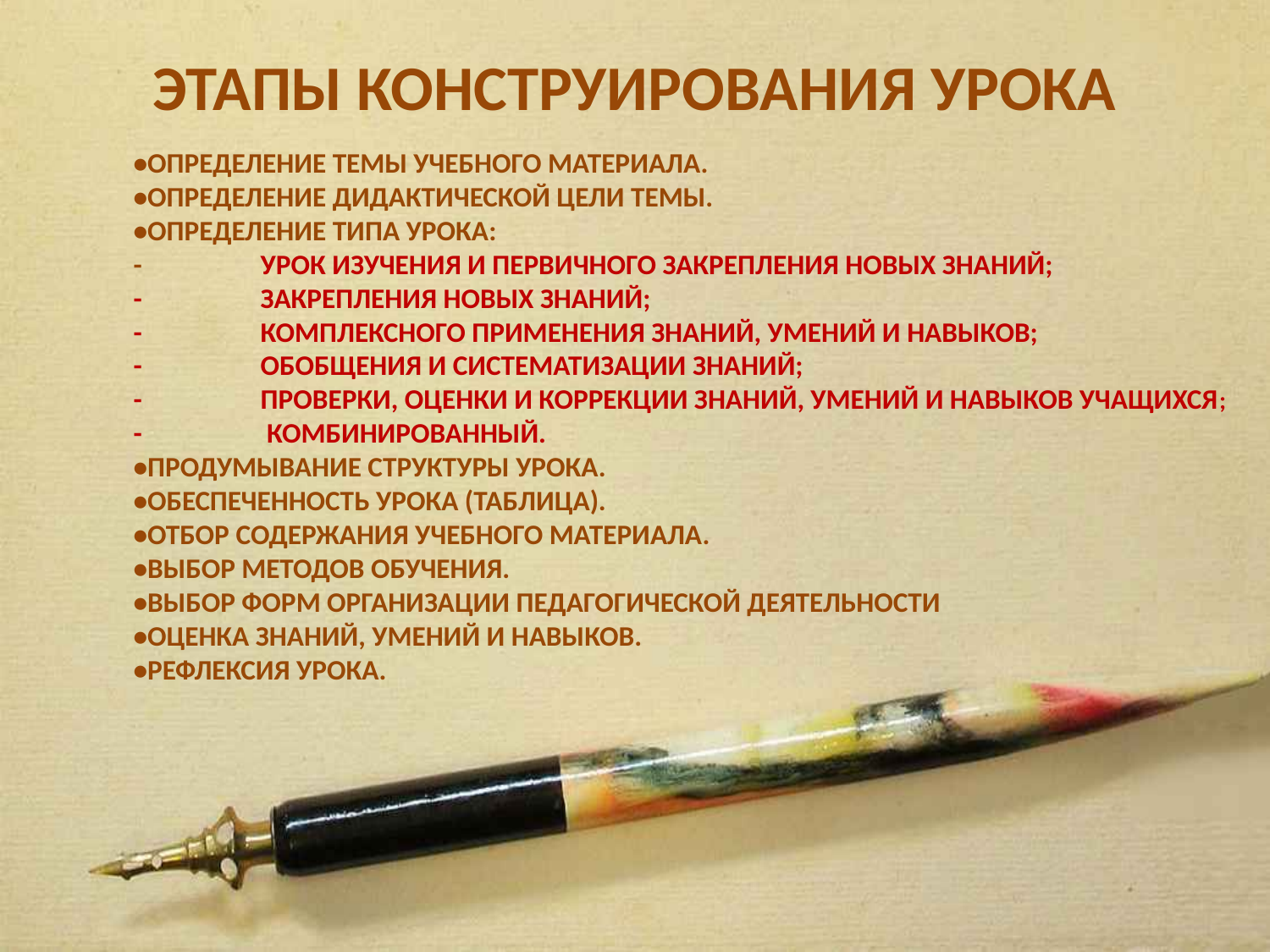

этапы конструирования урока
•Определение темы учебного материала.
•Определение дидактической цели темы.
•Определение типа урока:
-	урок изучения и первичного закрепления новых знаний;
-	закрепления новых знаний;
-	комплексного применения знаний, умений и навыков;
-	обобщения и систематизации знаний;
-	проверки, оценки и коррекции знаний, умений и навыков учащихся;
-	 комбинированный.
•Продумывание структуры урока.
•Обеспеченность урока (таблица).
•Отбор содержания учебного материала.
•Выбор методов обучения.
•Выбор форм организации педагогической деятельности
•Оценка знаний, умений и навыков.
•Рефлексия урока.